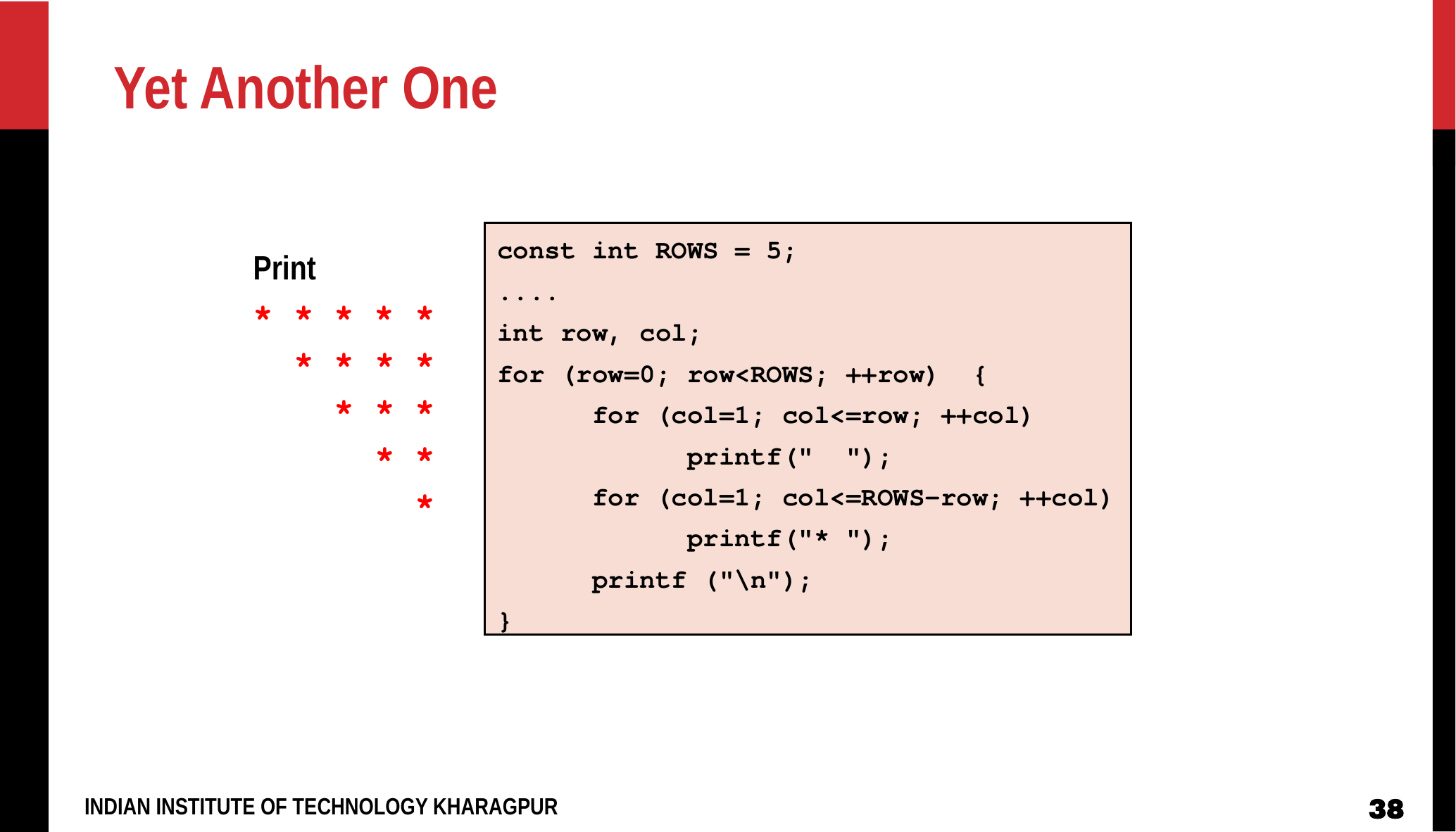

# Yet Another One
const int ROWS = 5;
....
int row, col;
for (row=0; row<ROWS; ++row)  {
      for (col=1; col<=row; ++col)
            printf("  ");
      for (col=1; col<=ROWS-row; ++col)
            printf("* ");
      printf ("\n");
}
Print
* * * * *
  * * * *
    * * *
      * *
        *

38
INDIAN INSTITUTE OF TECHNOLOGY KHARAGPUR